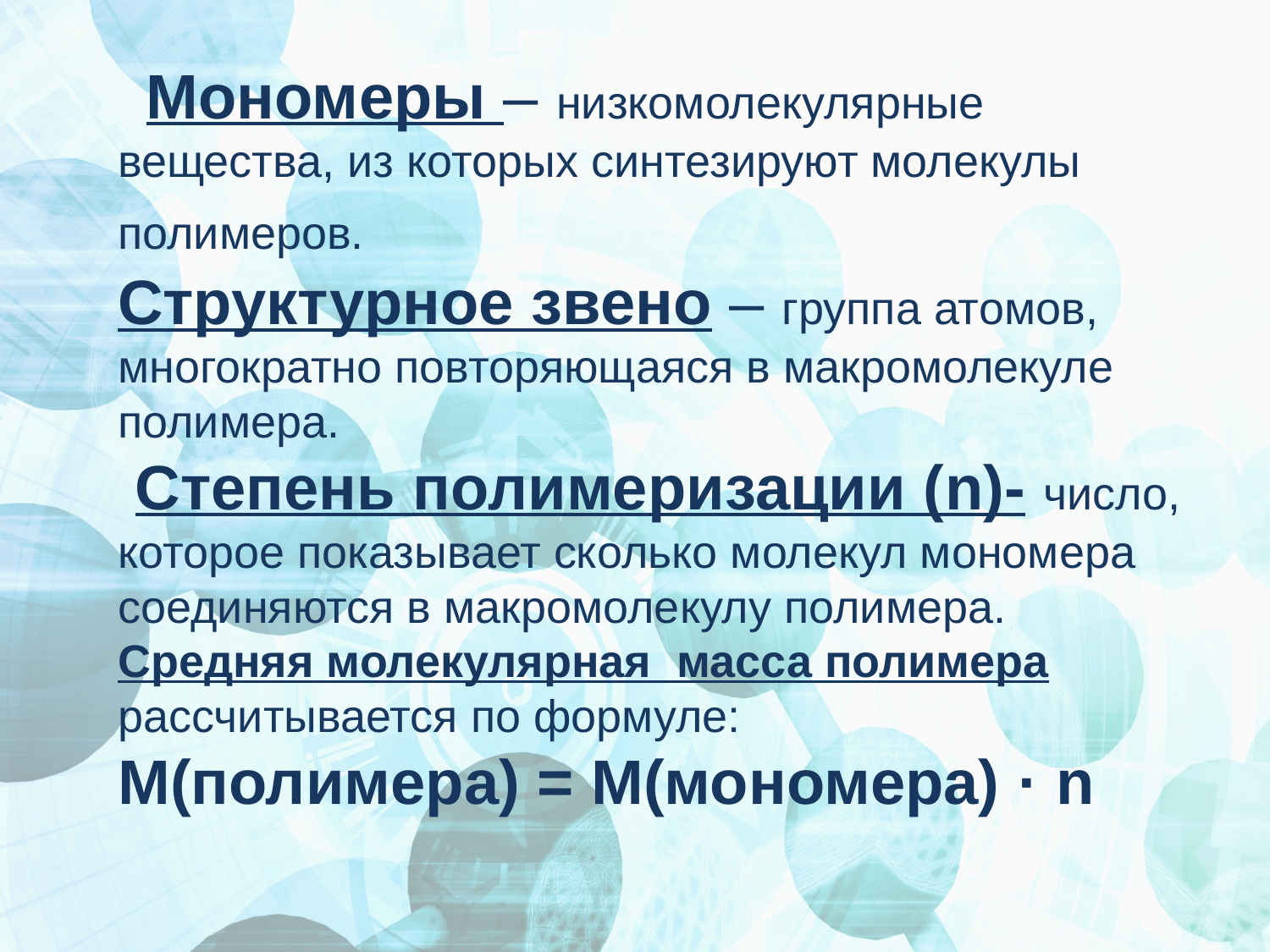

Мономеры – низкомолекулярные вещества, из которых синтезируют молекулы полимеров.
Структурное звено – группа атомов, многократно повторяющаяся в макромолекуле полимера.
 Степень полимеризации (n)- число, которое показывает сколько молекул мономера соединяются в макромолекулу полимера.
Средняя молекулярная  масса полимера рассчитывается по формуле:
M(полимера) = М(мономера) · n